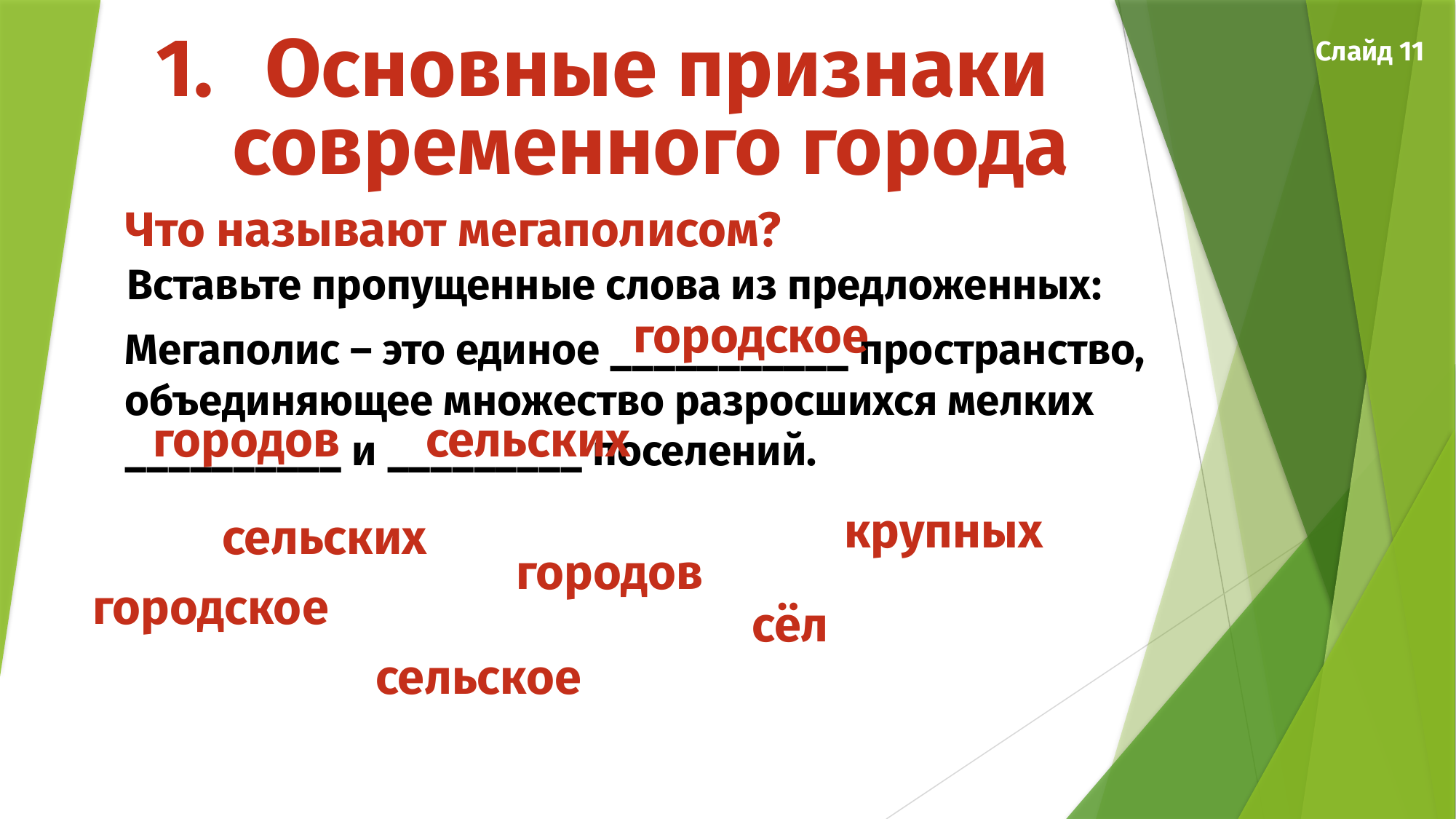

Основные признаки
    современного города
Слайд 11
Что называют мегаполисом?
Вставьте пропущенные слова из предложенных:
городское
Мегаполис – это единое ___________ пространство, объединяющее множество разросшихся мелких __________ и _________ поселений.
городов
сельских
крупных
сельских
городов
городское
сёл
сельское